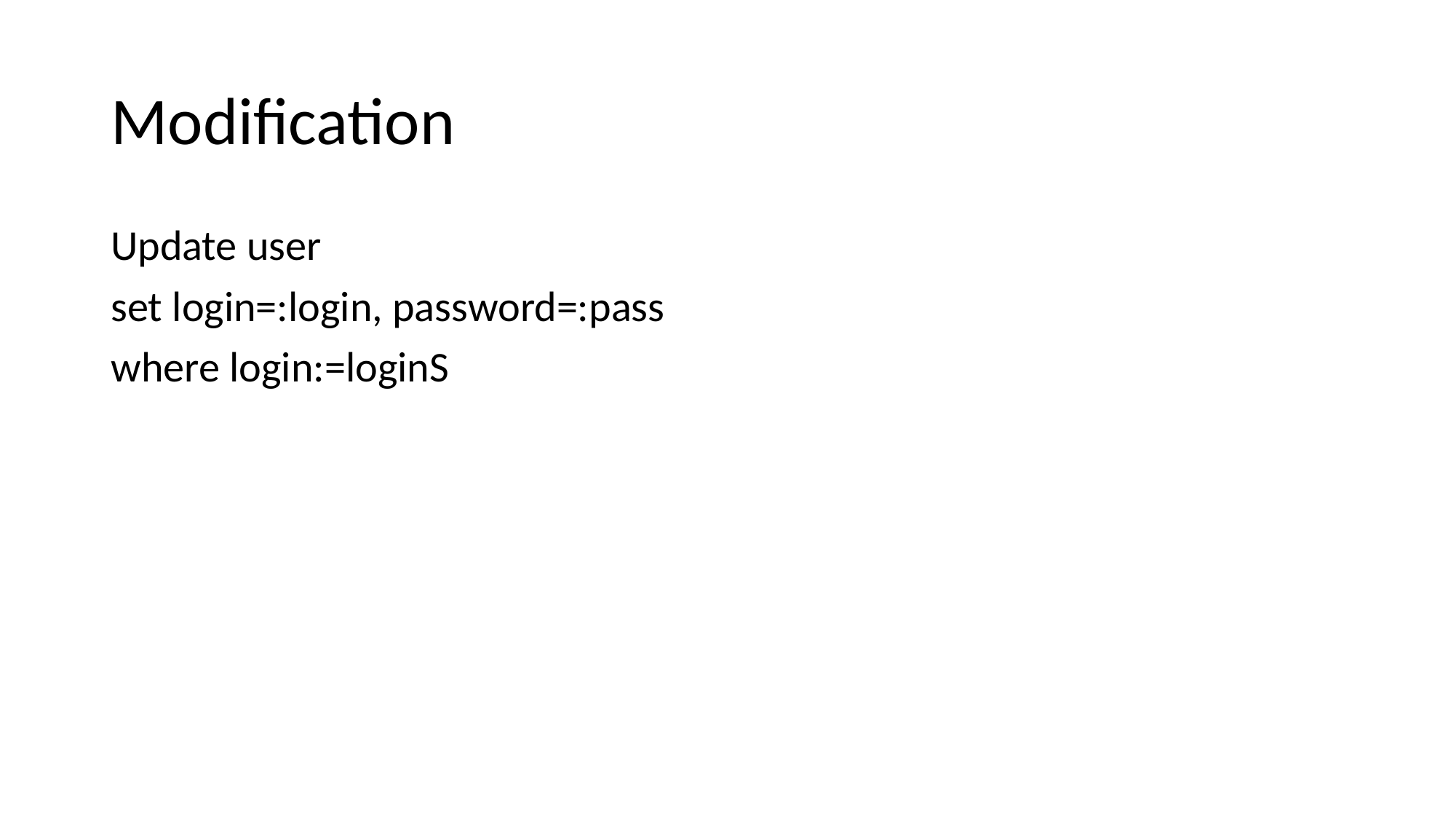

# Modification
Update user
set login=:login, password=:pass
where login:=loginS